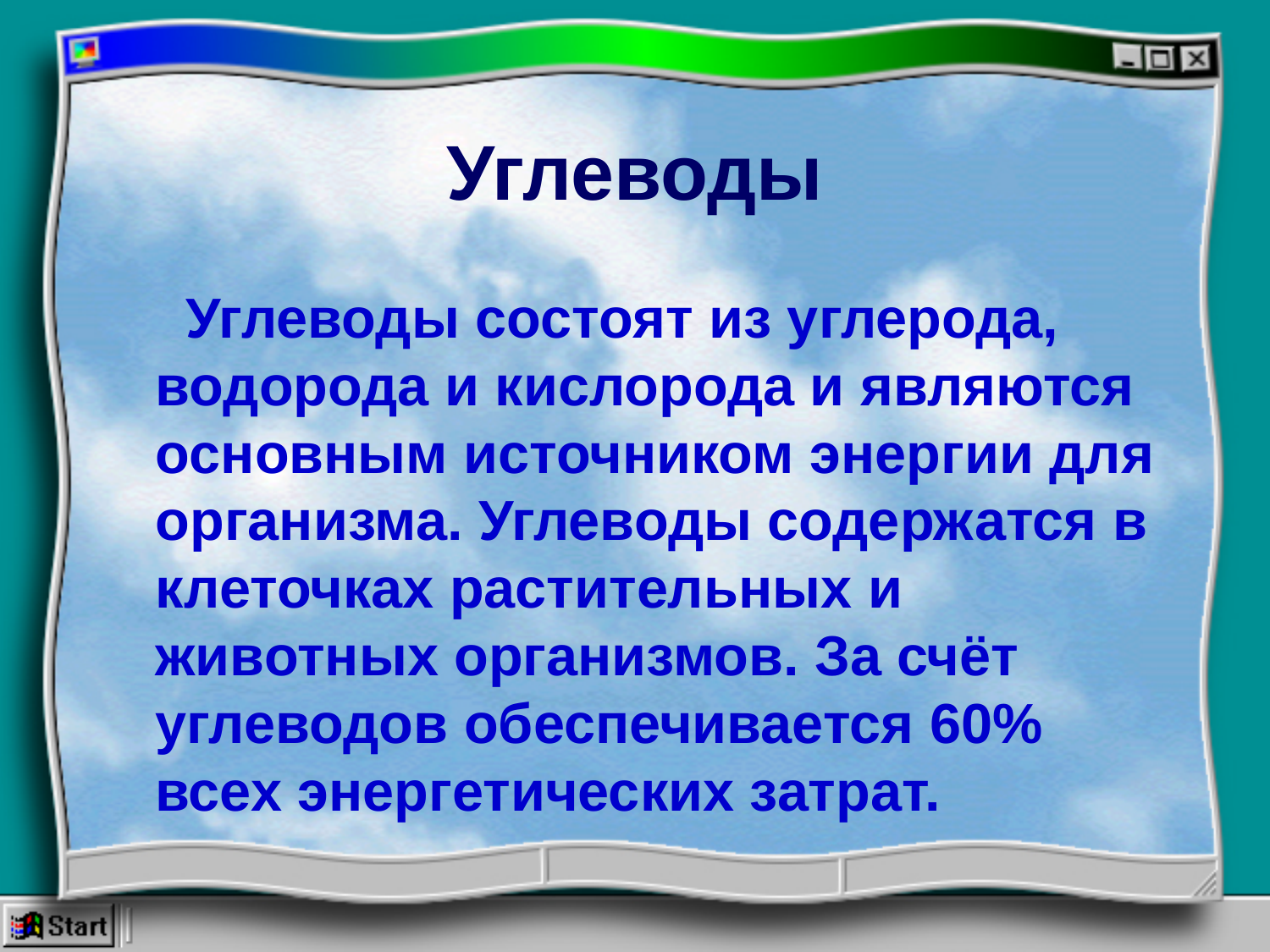

# Углеводы
     Углеводы состоят из углерода, водорода и кислорода и являются основным источником энергии для организма. Углеводы содержатся в клеточках растительных и животных организмов. За счёт углеводов обеспечивается 60% всех энергетических затрат.